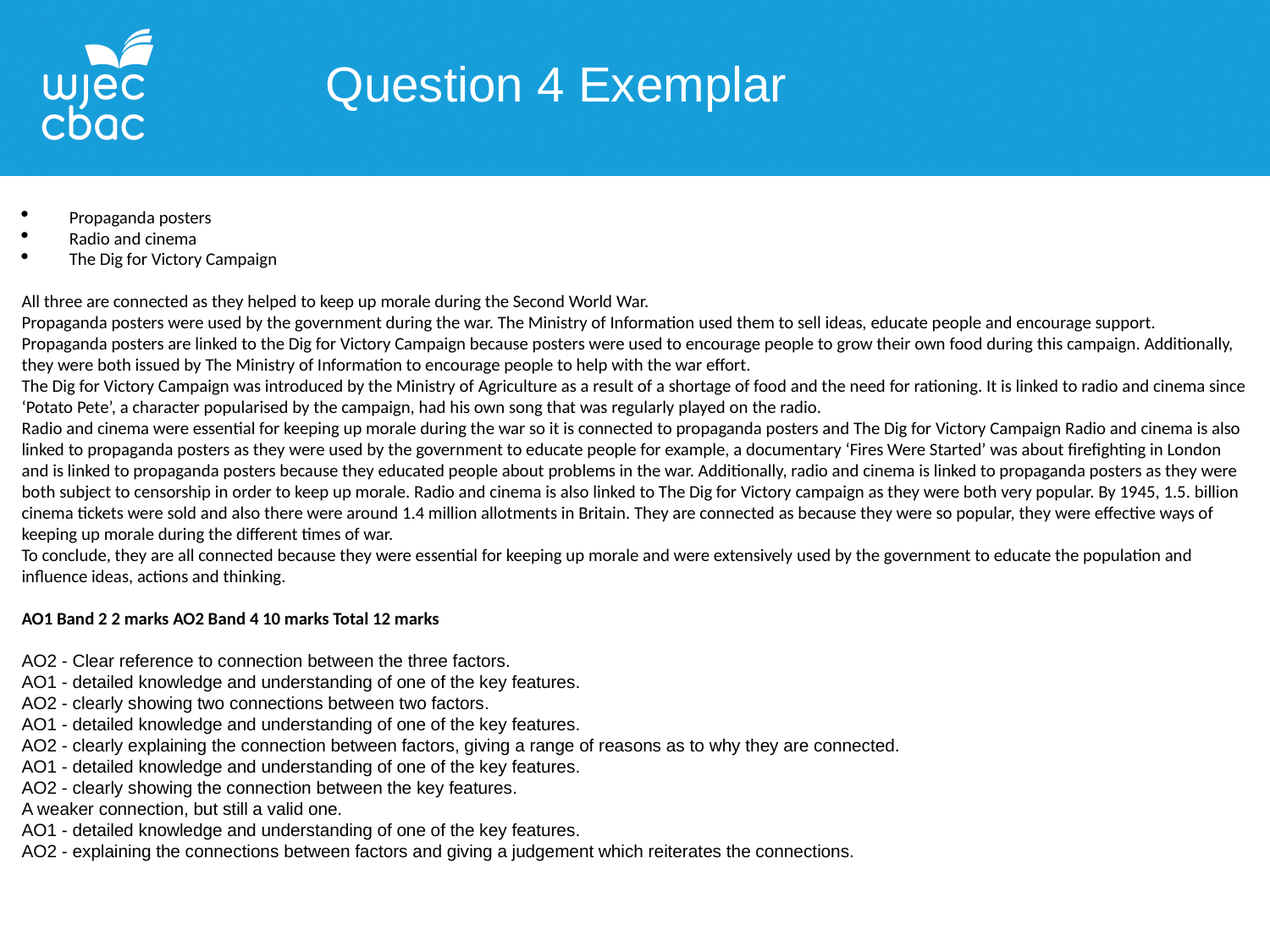

Question 4 Exemplar

Propaganda posters
Radio and cinema
The Dig for Victory Campaign

All three are connected as they helped to keep up morale during the Second World War.
Propaganda posters were used by the government during the war. The Ministry of Information used them to sell ideas, educate people and encourage support.
Propaganda posters are linked to the Dig for Victory Campaign because posters were used to encourage people to grow their own food during this campaign. Additionally, they were both issued by The Ministry of Information to encourage people to help with the war effort.
The Dig for Victory Campaign was introduced by the Ministry of Agriculture as a result of a shortage of food and the need for rationing. It is linked to radio and cinema since ‘Potato Pete’, a character popularised by the campaign, had his own song that was regularly played on the radio.
Radio and cinema were essential for keeping up morale during the war so it is connected to propaganda posters and The Dig for Victory Campaign Radio and cinema is also linked to propaganda posters as they were used by the government to educate people for example, a documentary ‘Fires Were Started’ was about firefighting in London and is linked to propaganda posters because they educated people about problems in the war. Additionally, radio and cinema is linked to propaganda posters as they were both subject to censorship in order to keep up morale. Radio and cinema is also linked to The Dig for Victory campaign as they were both very popular. By 1945, 1.5. billion cinema tickets were sold and also there were around 1.4 million allotments in Britain. They are connected as because they were so popular, they were effective ways of keeping up morale during the different times of war.
To conclude, they are all connected because they were essential for keeping up morale and were extensively used by the government to educate the population and influence ideas, actions and thinking.

AO1 Band 2 2 marks AO2 Band 4 10 marks Total 12 marks

AO2 - Clear reference to connection between the three factors.
AO1 - detailed knowledge and understanding of one of the key features.
AO2 - clearly showing two connections between two factors.
AO1 - detailed knowledge and understanding of one of the key features.
AO2 - clearly explaining the connection between factors, giving a range of reasons as to why they are connected.
AO1 - detailed knowledge and understanding of one of the key features.
AO2 - clearly showing the connection between the key features.
A weaker connection, but still a valid one.
AO1 - detailed knowledge and understanding of one of the key features.
AO2 - explaining the connections between factors and giving a judgement which reiterates the connections.